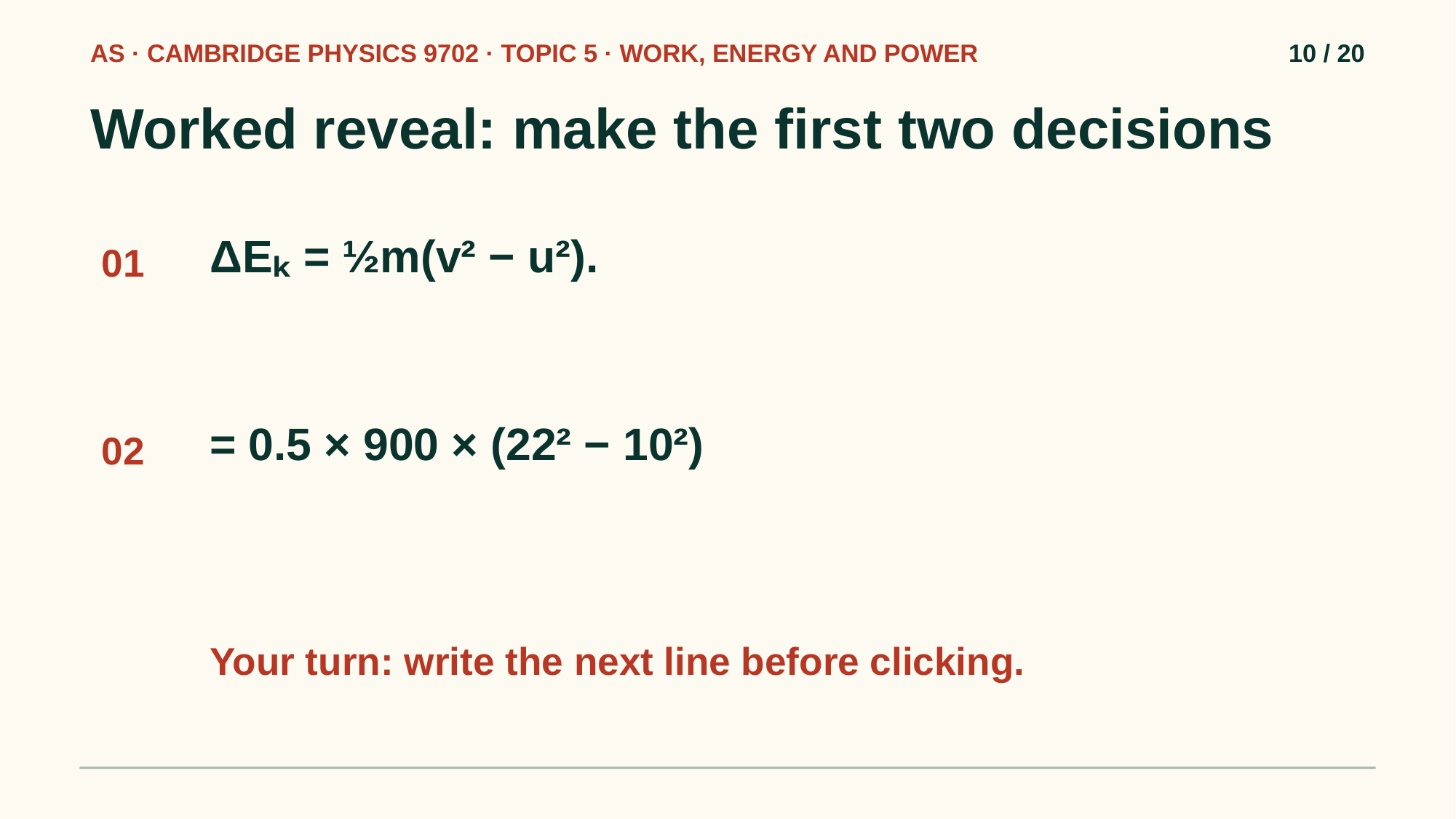

AS · CAMBRIDGE PHYSICS 9702 · TOPIC 5 · WORK, ENERGY AND POWER
10 / 20
Worked reveal: make the first two decisions
ΔEₖ = ½m(v² − u²).
01
= 0.5 × 900 × (22² − 10²)
02
Your turn: write the next line before clicking.